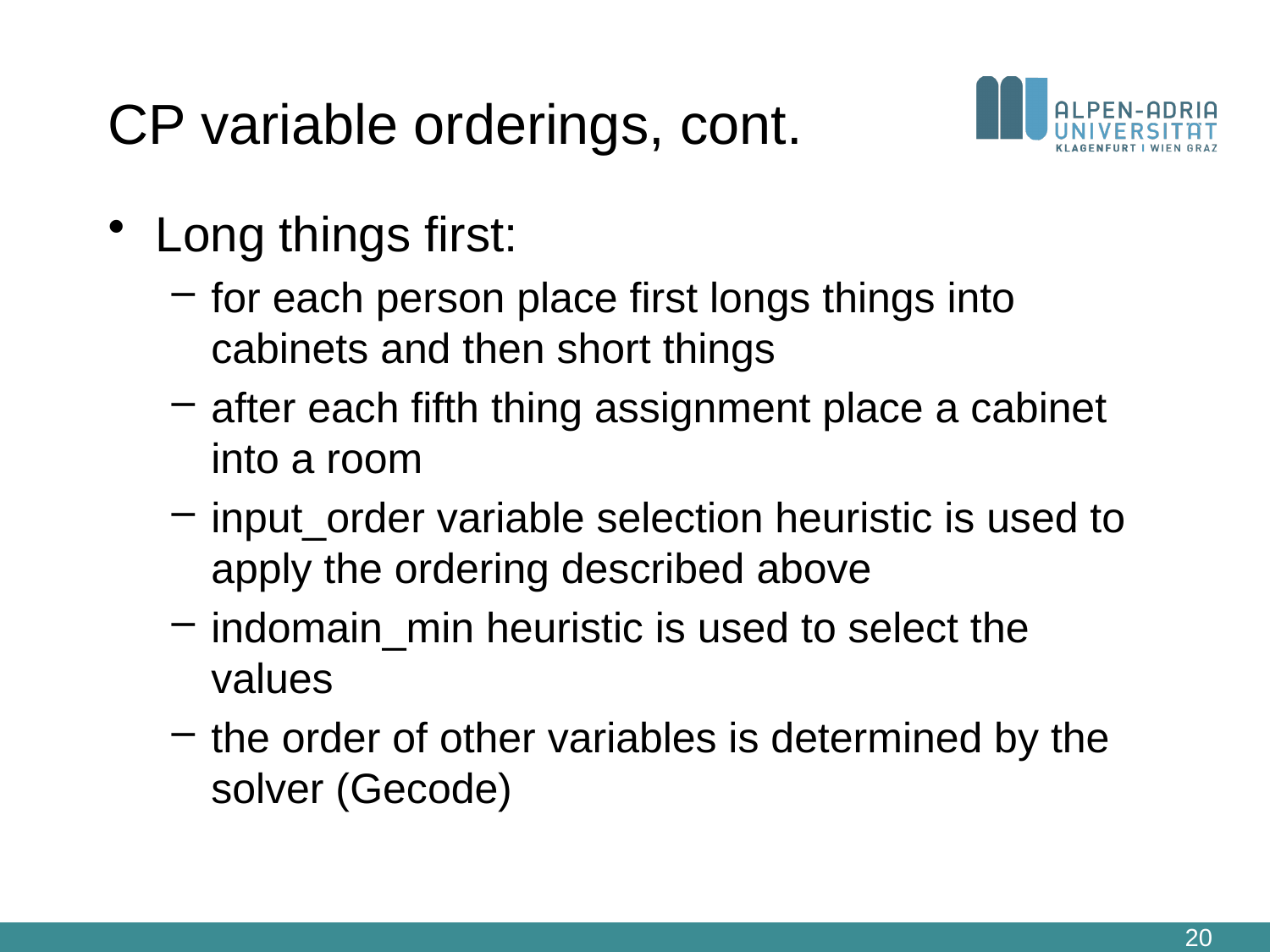

# CP variable orderings, cont.
Long things first:
for each person place first longs things into cabinets and then short things
after each fifth thing assignment place a cabinet into a room
input_order variable selection heuristic is used to apply the ordering described above
indomain_min heuristic is used to select the values
the order of other variables is determined by the solver (Gecode)
20